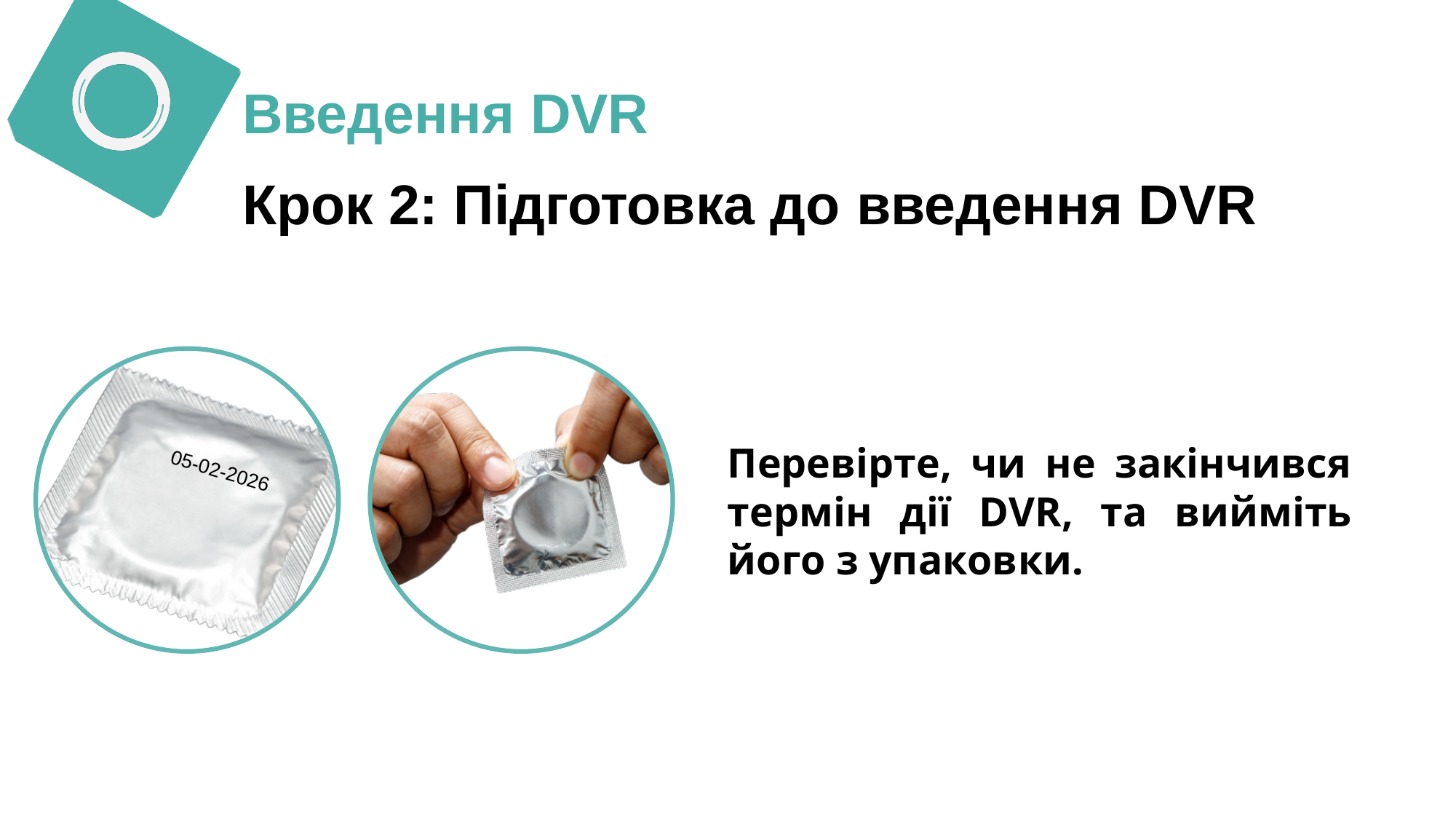

Введення DVR
Крок 2: Підготовка до введення DVR

Перевірте, чи не закінчився термін дії DVR, та вийміть його з упаковки.
05-02-2026